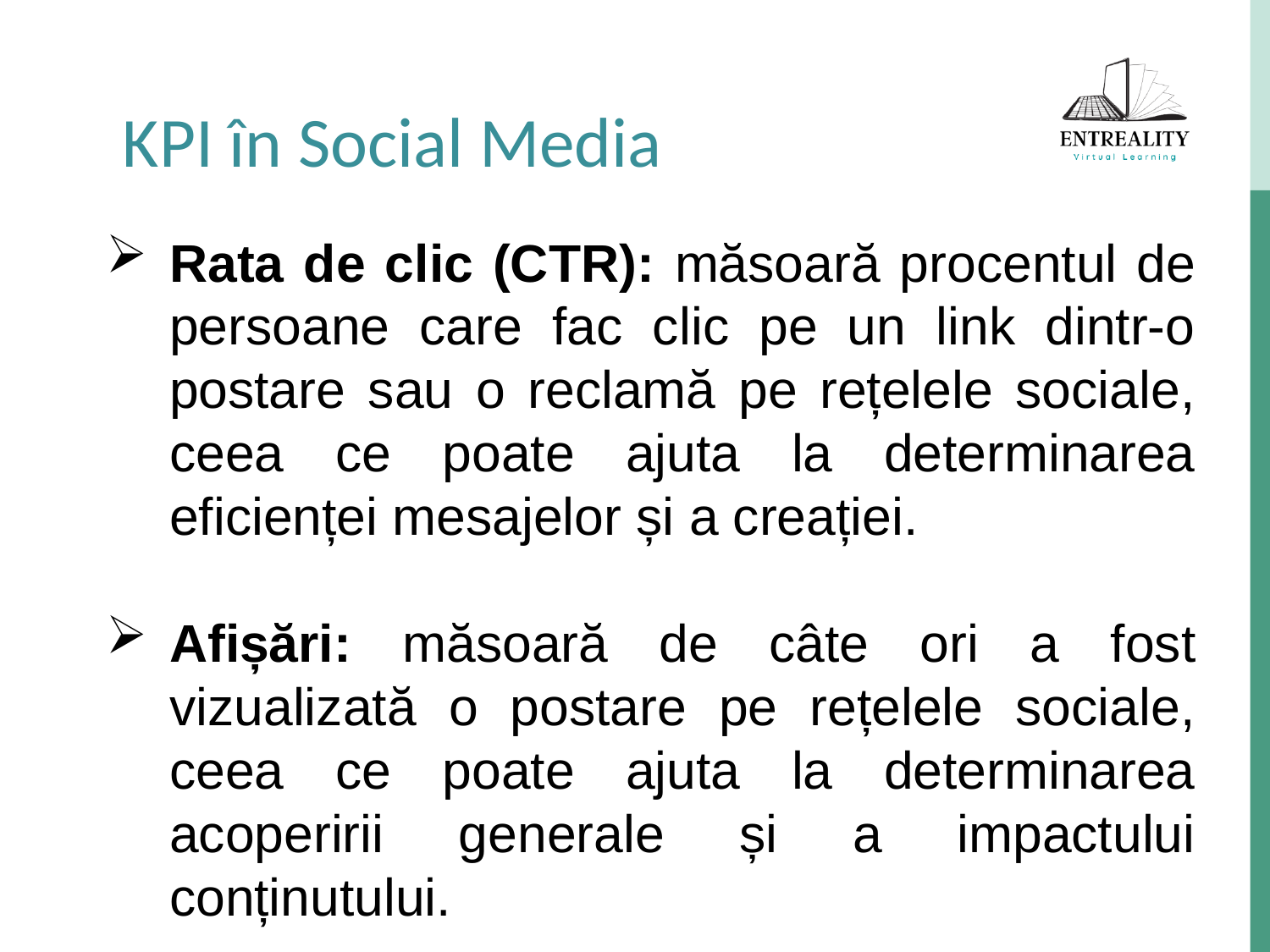

KPI în Social Media
Rata de clic (CTR): măsoară procentul de persoane care fac clic pe un link dintr-o postare sau o reclamă pe rețelele sociale, ceea ce poate ajuta la determinarea eficienței mesajelor și a creației.

Afișări: măsoară de câte ori a fost vizualizată o postare pe rețelele sociale, ceea ce poate ajuta la determinarea acoperirii generale și a impactului conținutului.